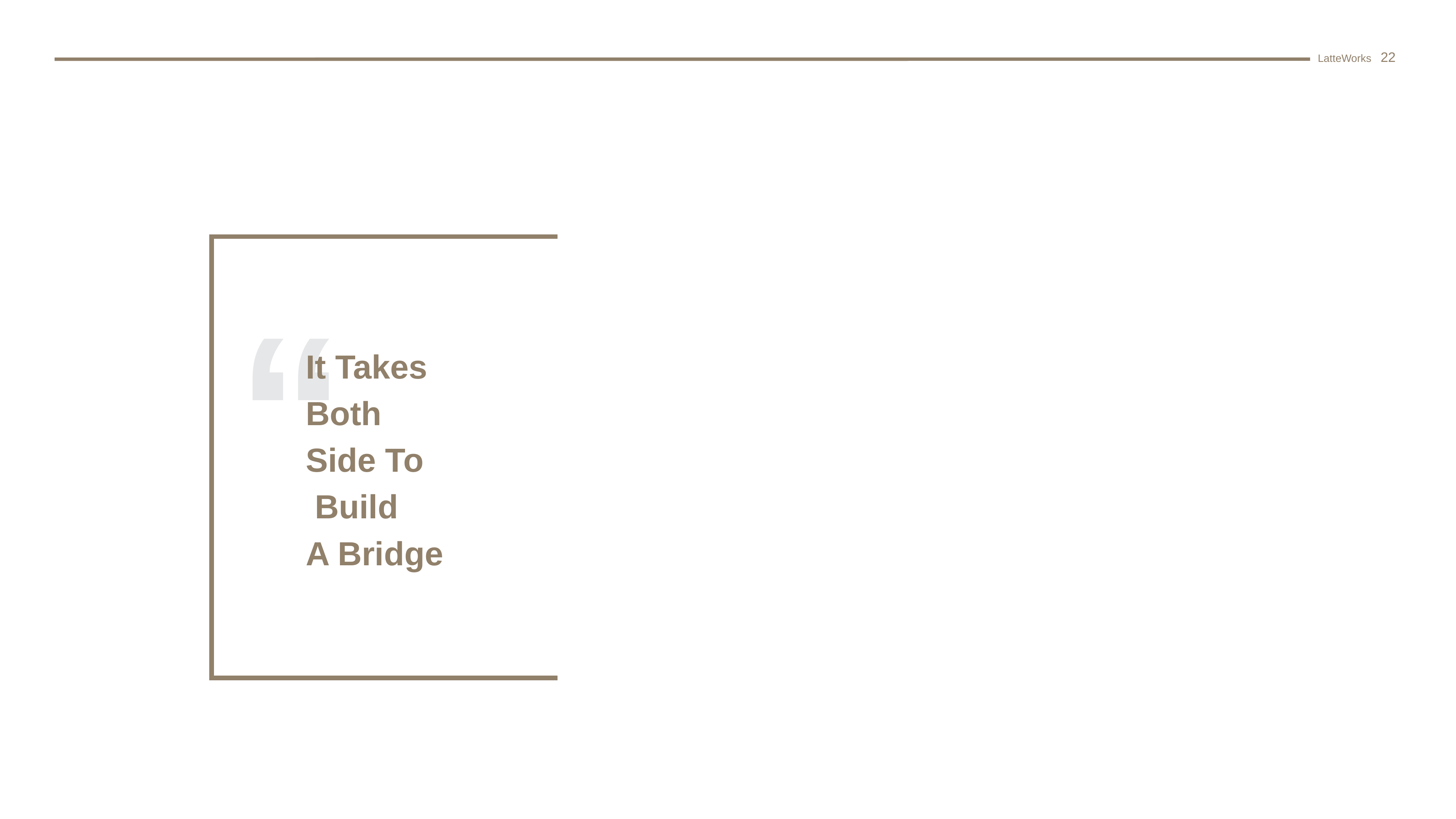

LatteWorks   22

“
It Takes
Both
Side To
 Build
A Bridge
FIRST POINT
Donec augue arcu, volutpat nec risus eget, finibus lacinia ligula. Curabitur bibendum arcu sit amet faucibus posuere. Donec a est at arcu congue congue
SECOND POINT
Donec augue arcu, volutpat nec risus eget, finibus lacinia ligula. Curabitur bibendum arcu sit amet faucibus posuere. Donec a est at arcu congue congue